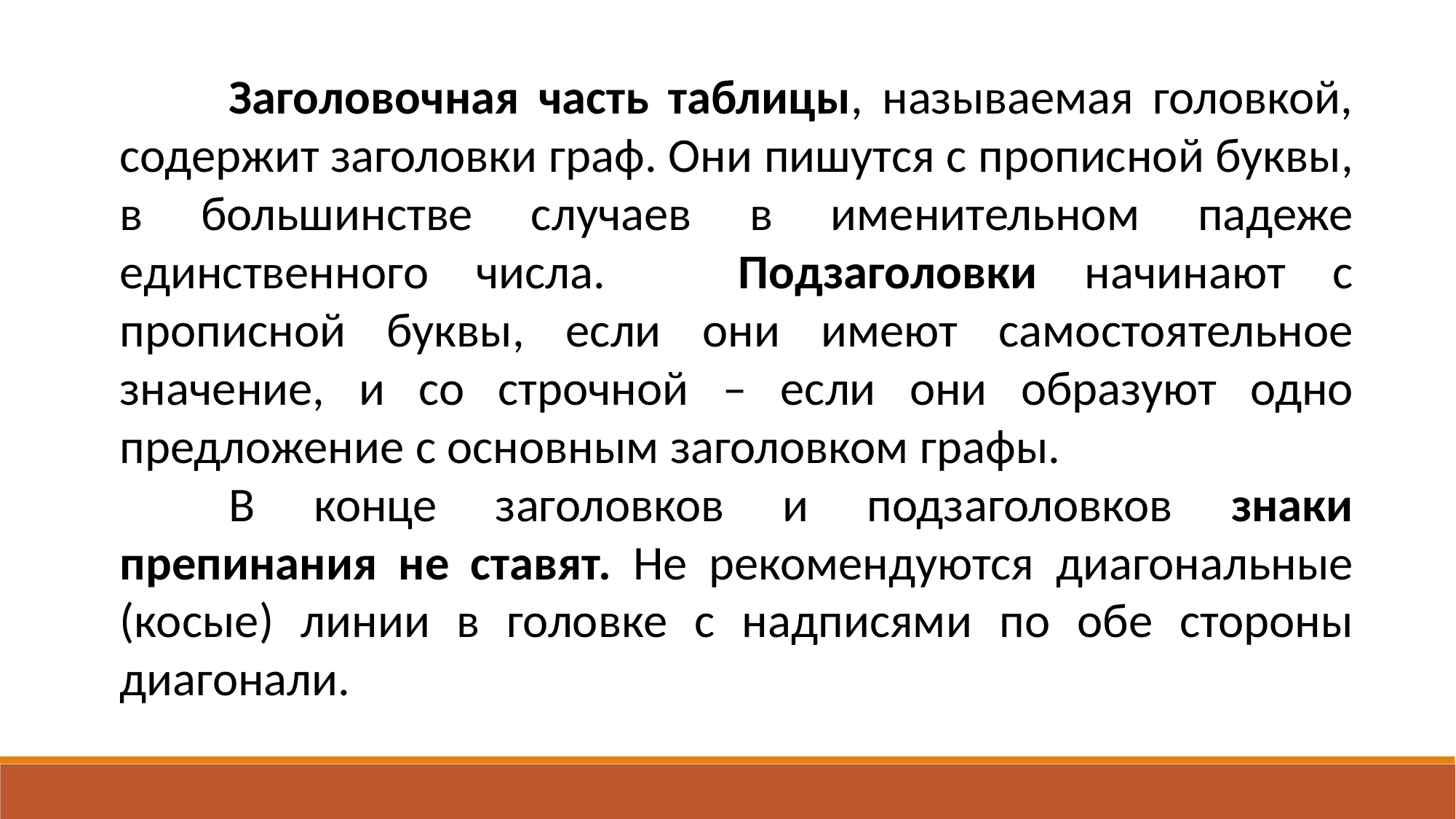

Заголовочная часть таблицы, называемая головкой, содержит заголовки граф. Они пишутся с прописной буквы, в большинстве случаев в именительном падеже единственного числа. 	Подзаголовки начинают с прописной буквы, если они имеют самостоятельное значение, и со строчной – если они образуют одно предложение с основным заголовком графы.
	В конце заголовков и подзаголовков знаки препинания не ставят. Не рекомендуются диагональные (косые) линии в головке с надписями по обе стороны диагонали.